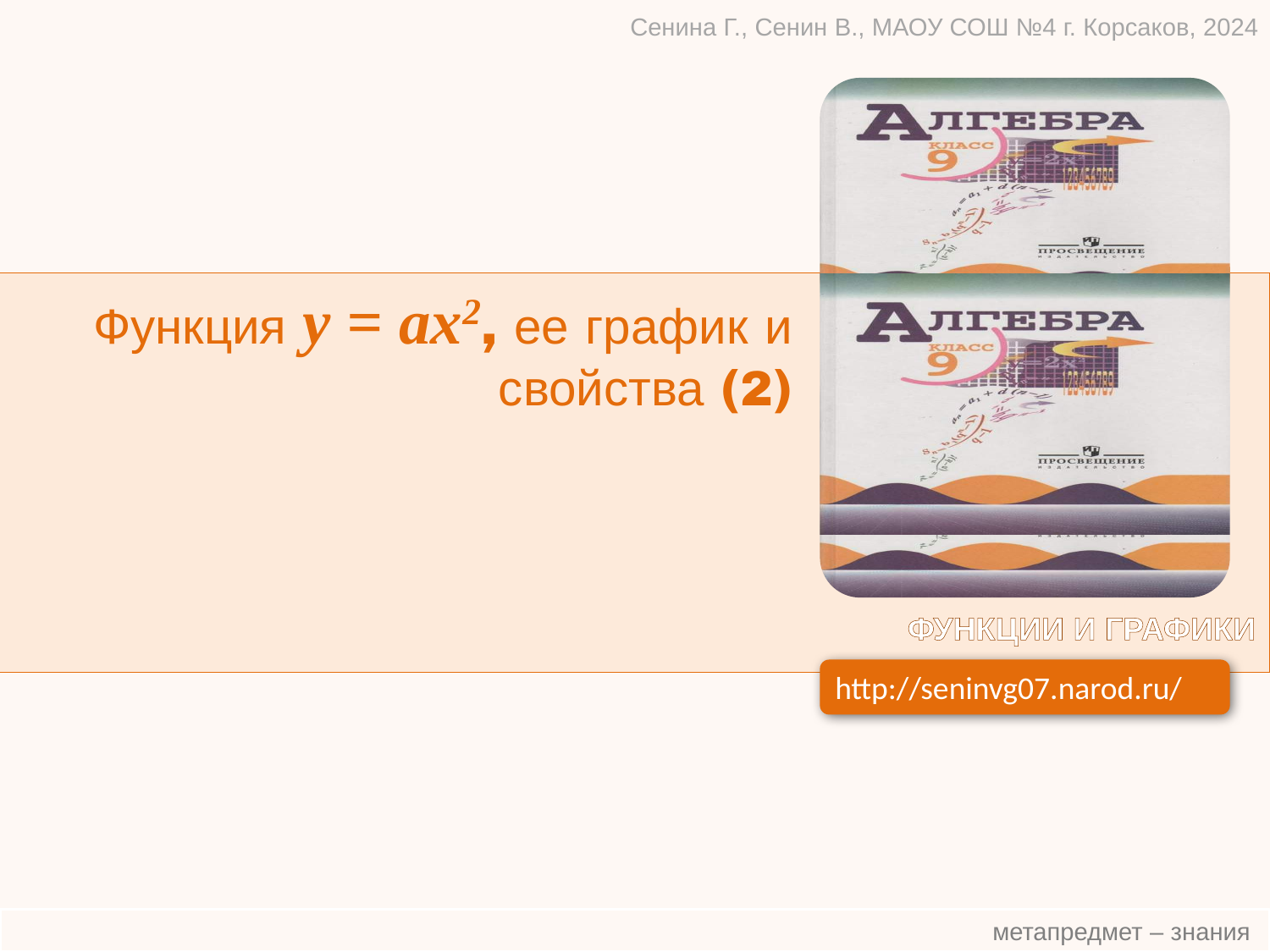

Сенина Г., Сенин В., МАОУ СОШ №4 г. Корсаков, 2024

Функция y = ax2, ее график и свойства (2)
ФУНКЦИИ И ГРАФИКИ
http://seninvg07.narod.ru/
  метапредмет – знания